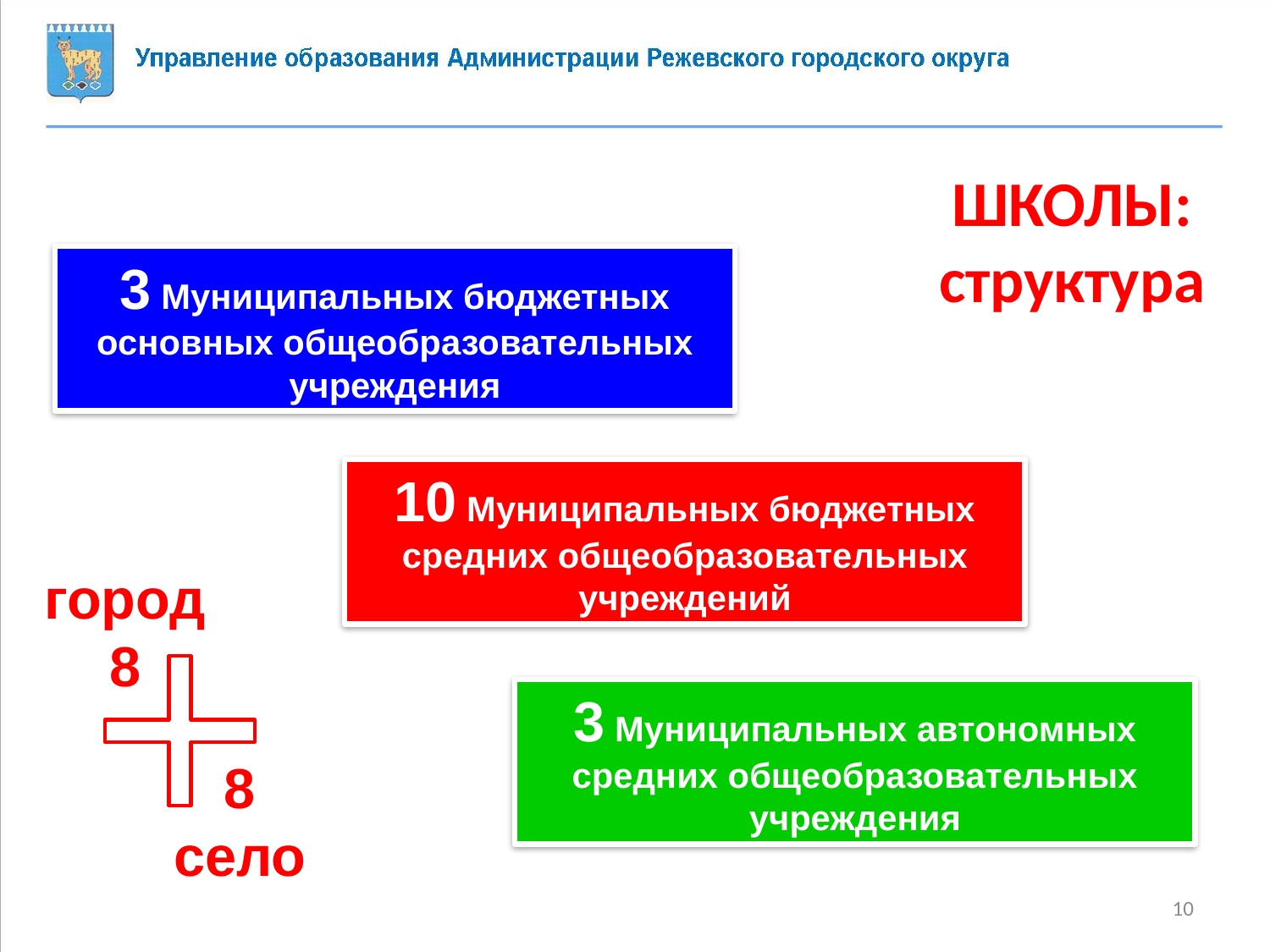

ШКОЛЫ:
структура
3 Муниципальных бюджетных основных общеобразовательных учреждения
10 Муниципальных бюджетных средних общеобразовательных учреждений
город
8

3 Муниципальных автономных средних общеобразовательных учреждения
8
село
10